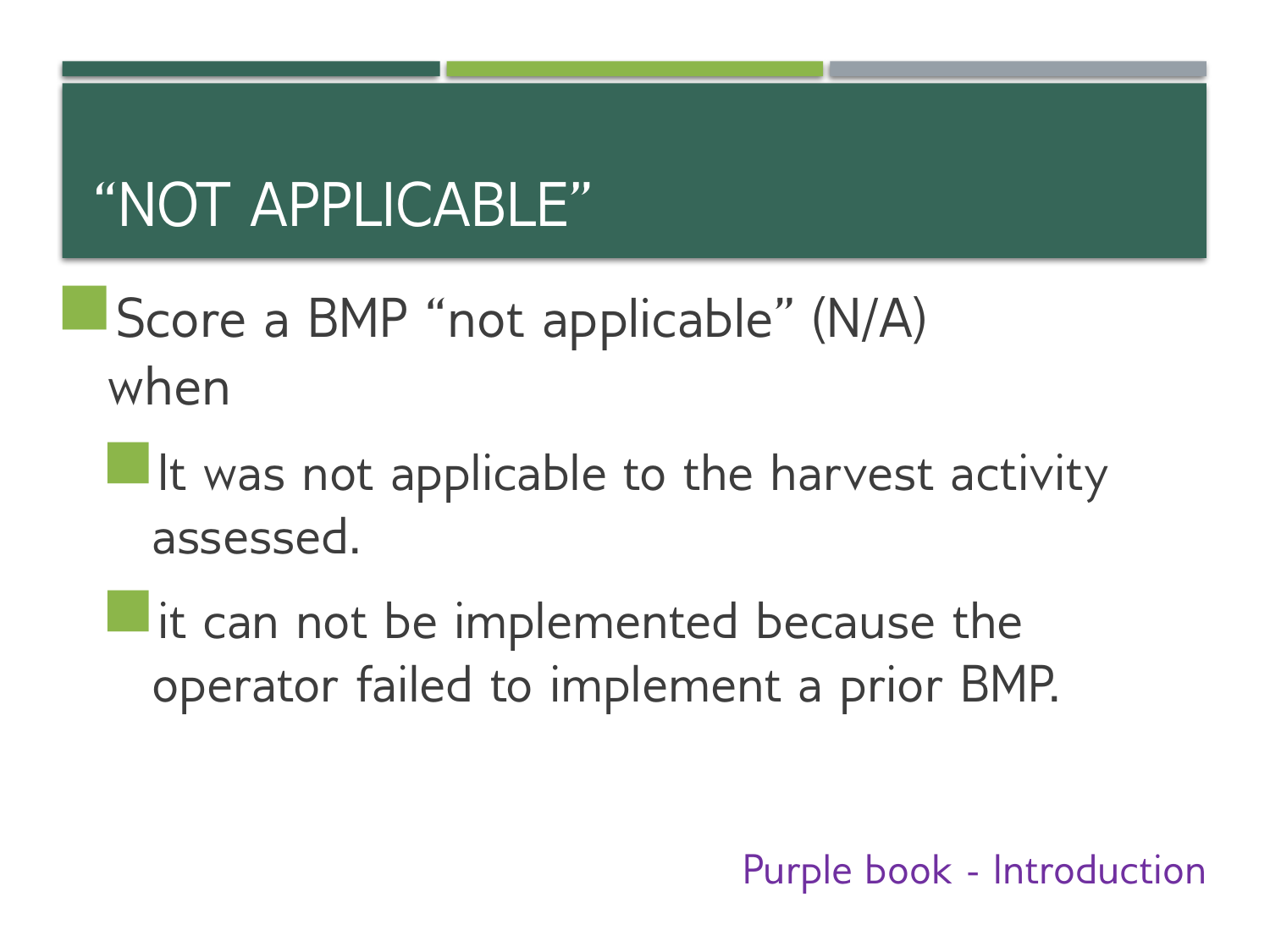

# “not applicable”
Score a BMP “not applicable” (N/A)            when
It was not applicable to the harvest activity assessed.
it can not be implemented because the operator failed to implement a prior BMP.

Purple book - Introduction